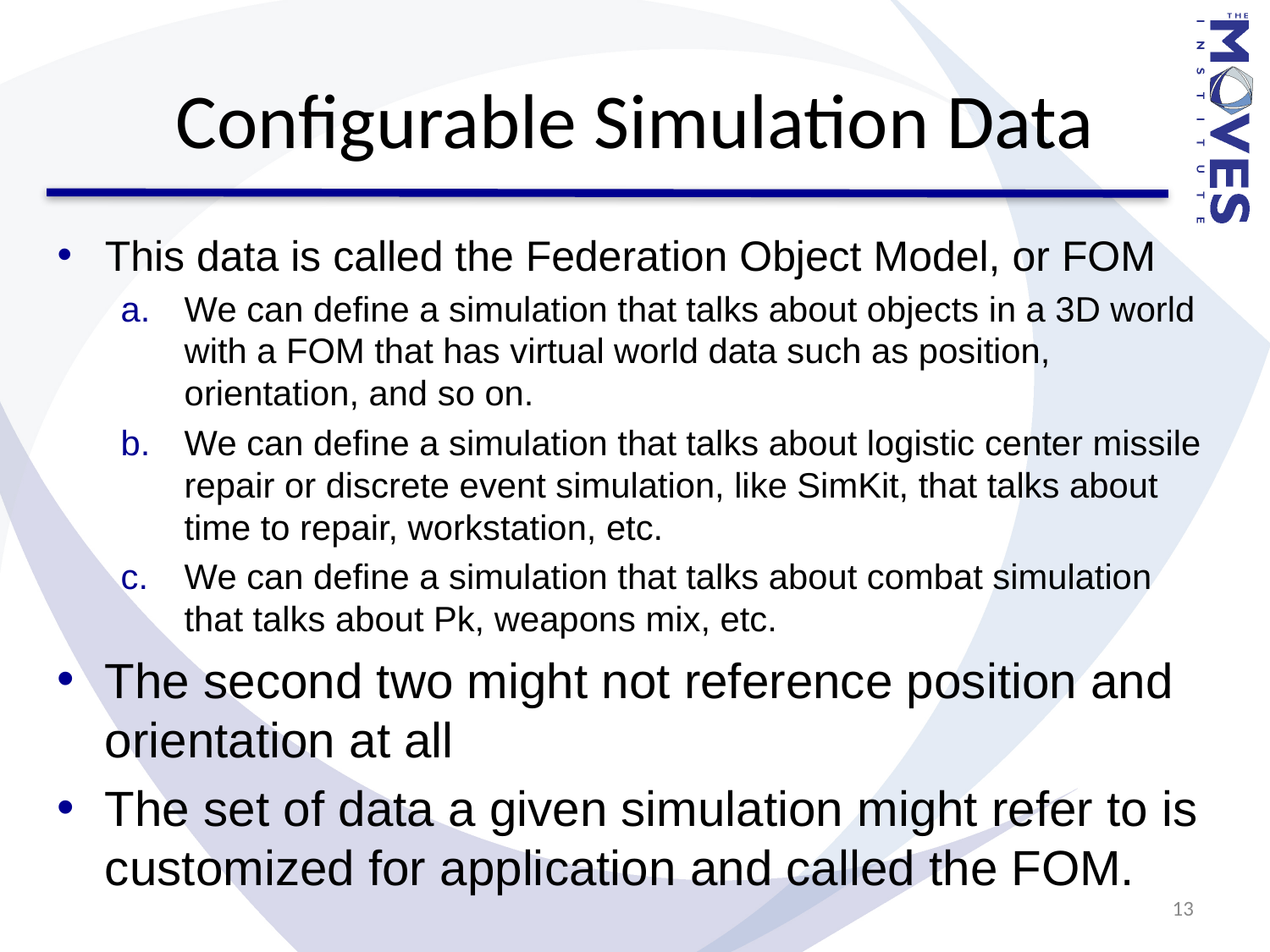

# Configurable Simulation Data
This data is called the Federation Object Model, or FOM
We can define a simulation that talks about objects in a 3D world with a FOM that has virtual world data such as position, orientation, and so on.
We can define a simulation that talks about logistic center missile repair or discrete event simulation, like SimKit, that talks about time to repair, workstation, etc.
We can define a simulation that talks about combat simulation that talks about Pk, weapons mix, etc.
The second two might not reference position and orientation at all
The set of data a given simulation might refer to is customized for application and called the FOM.
13